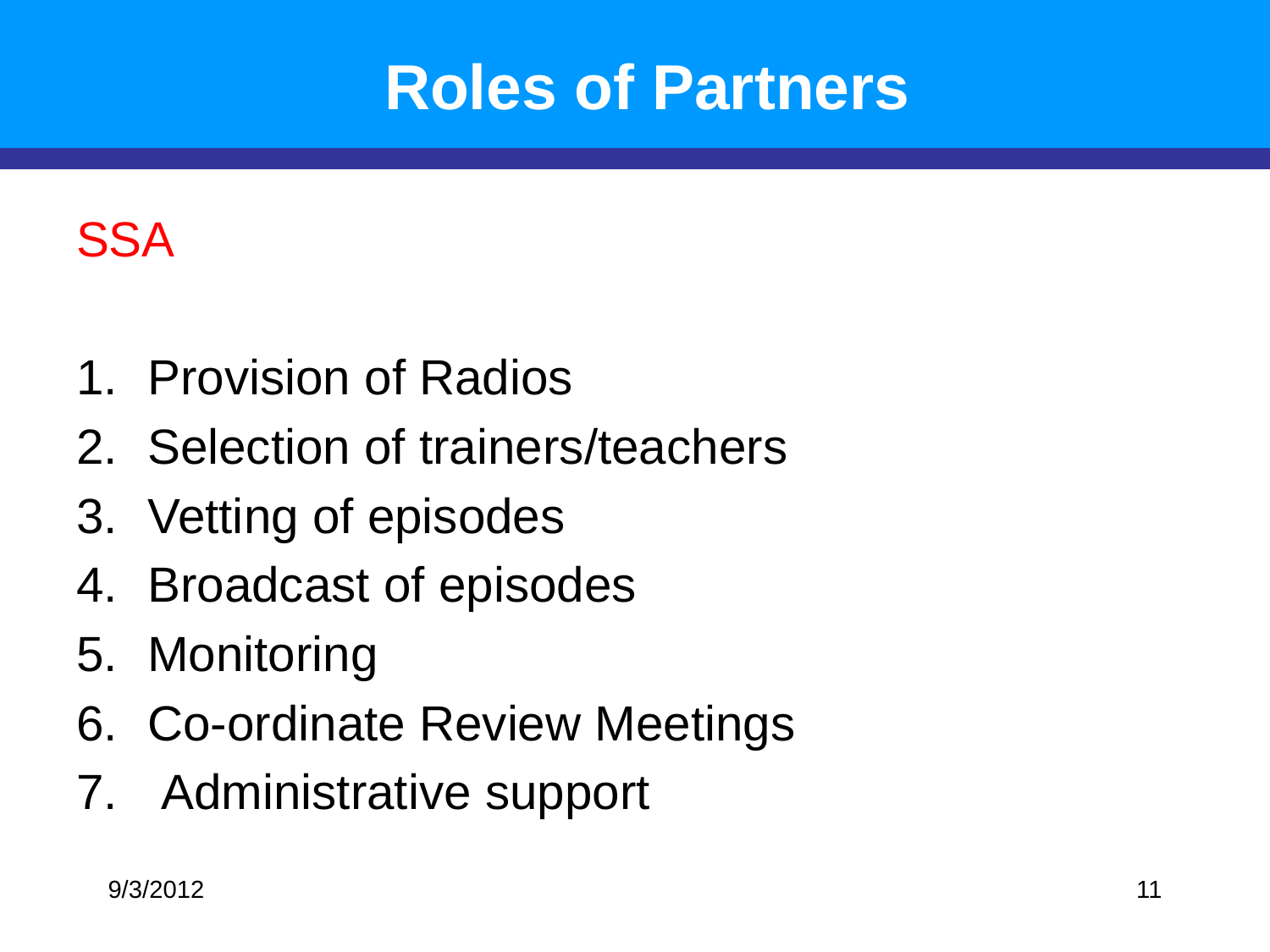

# Roles of Partners
SSA

Provision of Radios
Selection of trainers/teachers
Vetting of episodes
Broadcast of episodes
Monitoring
Co-ordinate Review Meetings
 Administrative support
9/3/2012
11